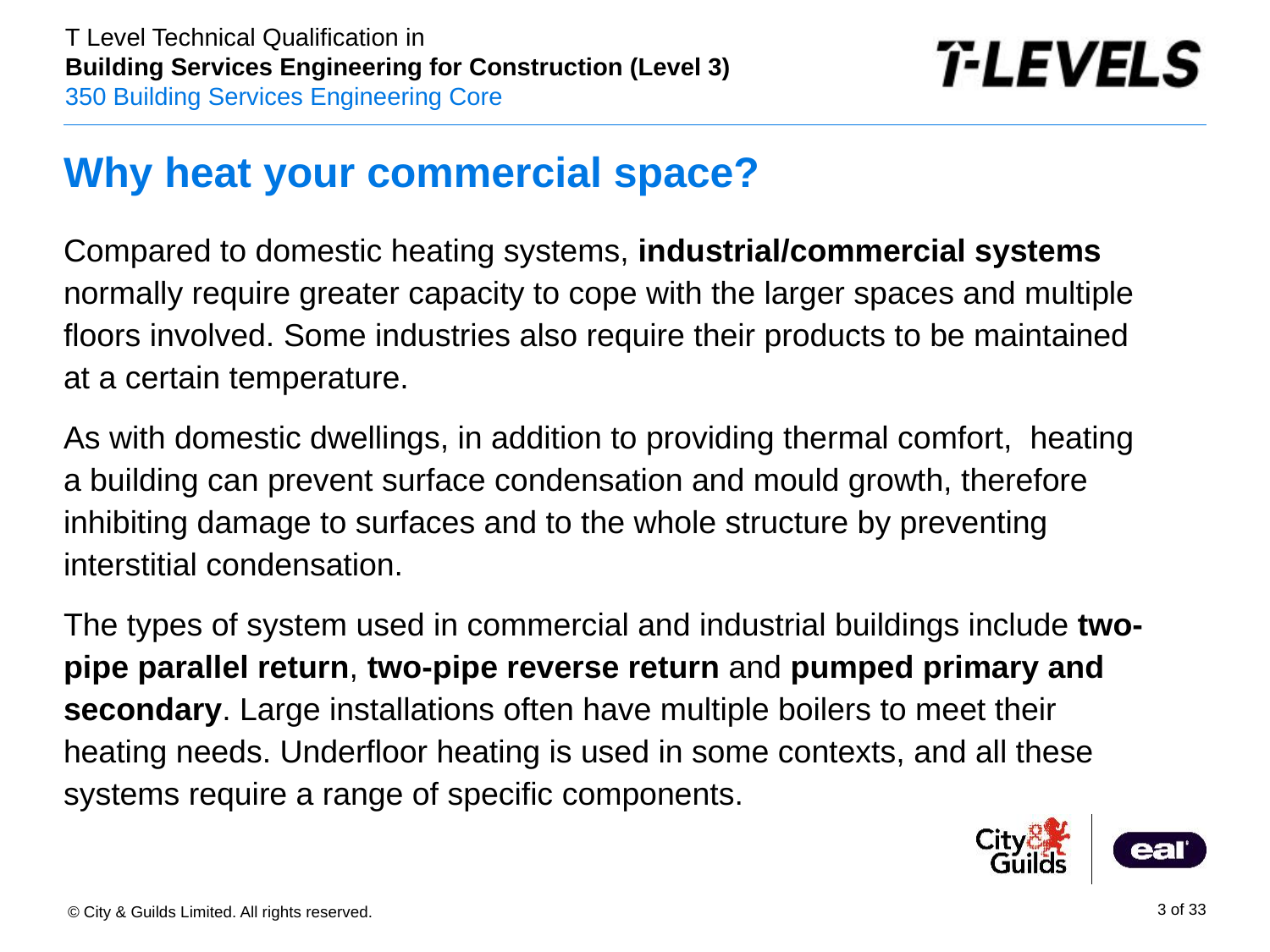

# Why heat your commercial space?
Compared to domestic heating systems, industrial/commercial systems normally require greater capacity to cope with the larger spaces and multiple floors involved. Some industries also require their products to be maintained at a certain temperature.
As with domestic dwellings, in addition to providing thermal comfort,  heating a building can prevent surface condensation and mould growth, therefore inhibiting damage to surfaces and to the whole structure by preventing interstitial condensation.
The types of system used in commercial and industrial buildings include two-pipe parallel return, two-pipe reverse return and pumped primary and secondary. Large installations often have multiple boilers to meet their heating needs. Underfloor heating is used in some contexts, and all these systems require a range of specific components.